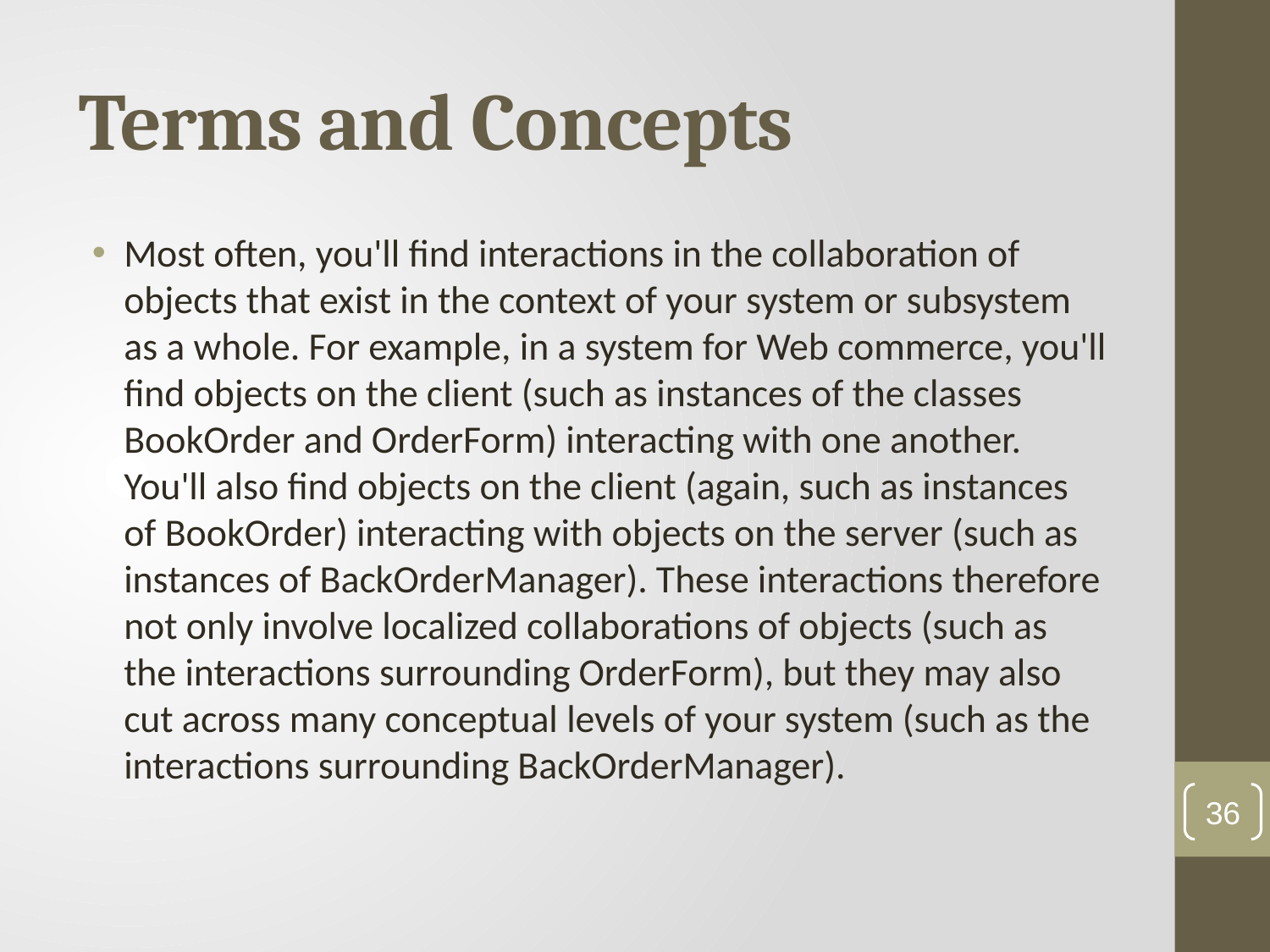

# Terms and Concepts
Most often, you'll find interactions in the collaboration of objects that exist in the context of your system or subsystem as a whole. For example, in a system for Web commerce, you'll find objects on the client (such as instances of the classes BookOrder and OrderForm) interacting with one another. You'll also find objects on the client (again, such as instances of BookOrder) interacting with objects on the server (such as instances of BackOrderManager). These interactions therefore not only involve localized collaborations of objects (such as the interactions surrounding OrderForm), but they may also cut across many conceptual levels of your system (such as the interactions surrounding BackOrderManager).
36